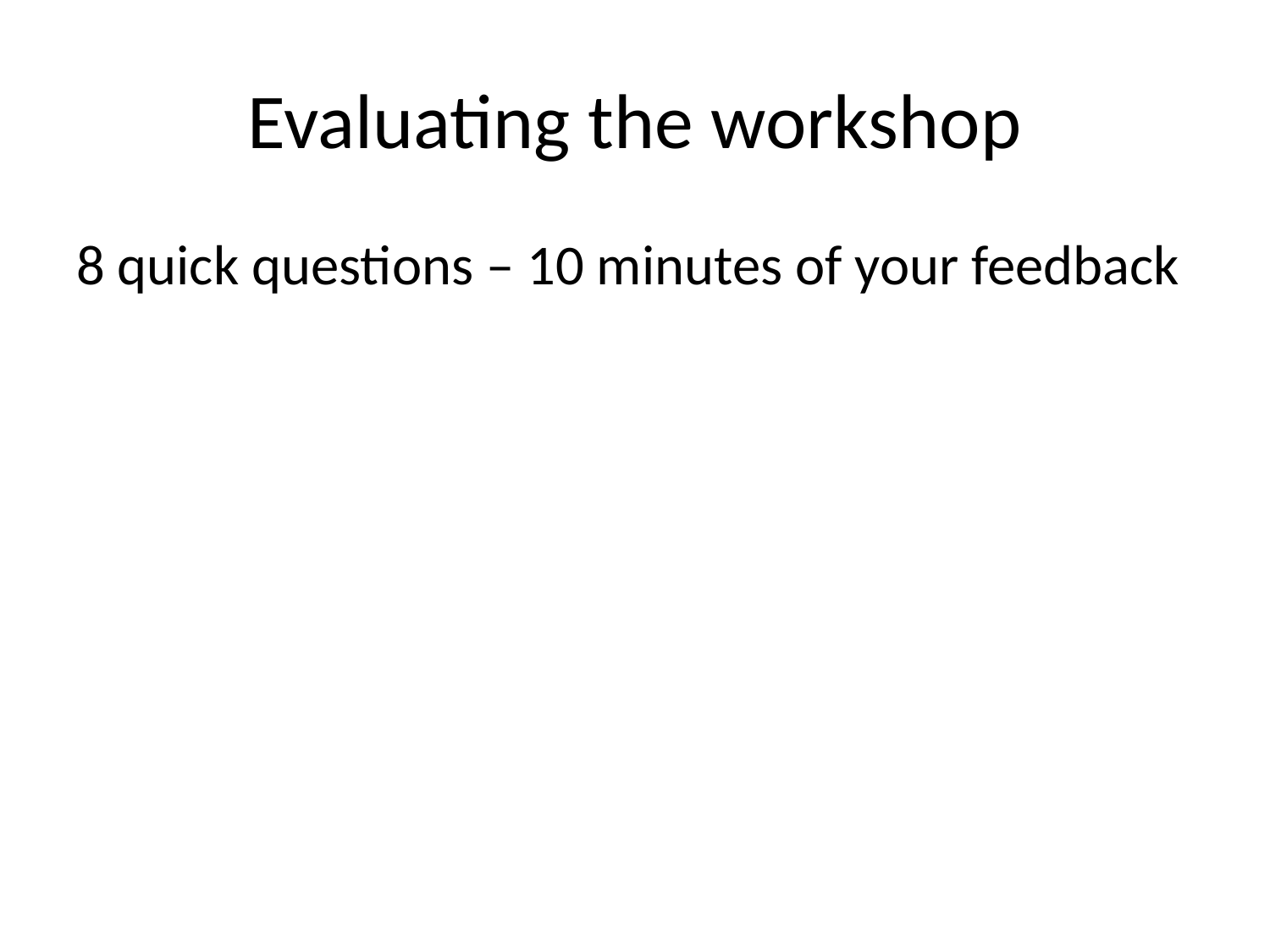

# Evaluating the workshop
8 quick questions – 10 minutes of your feedback